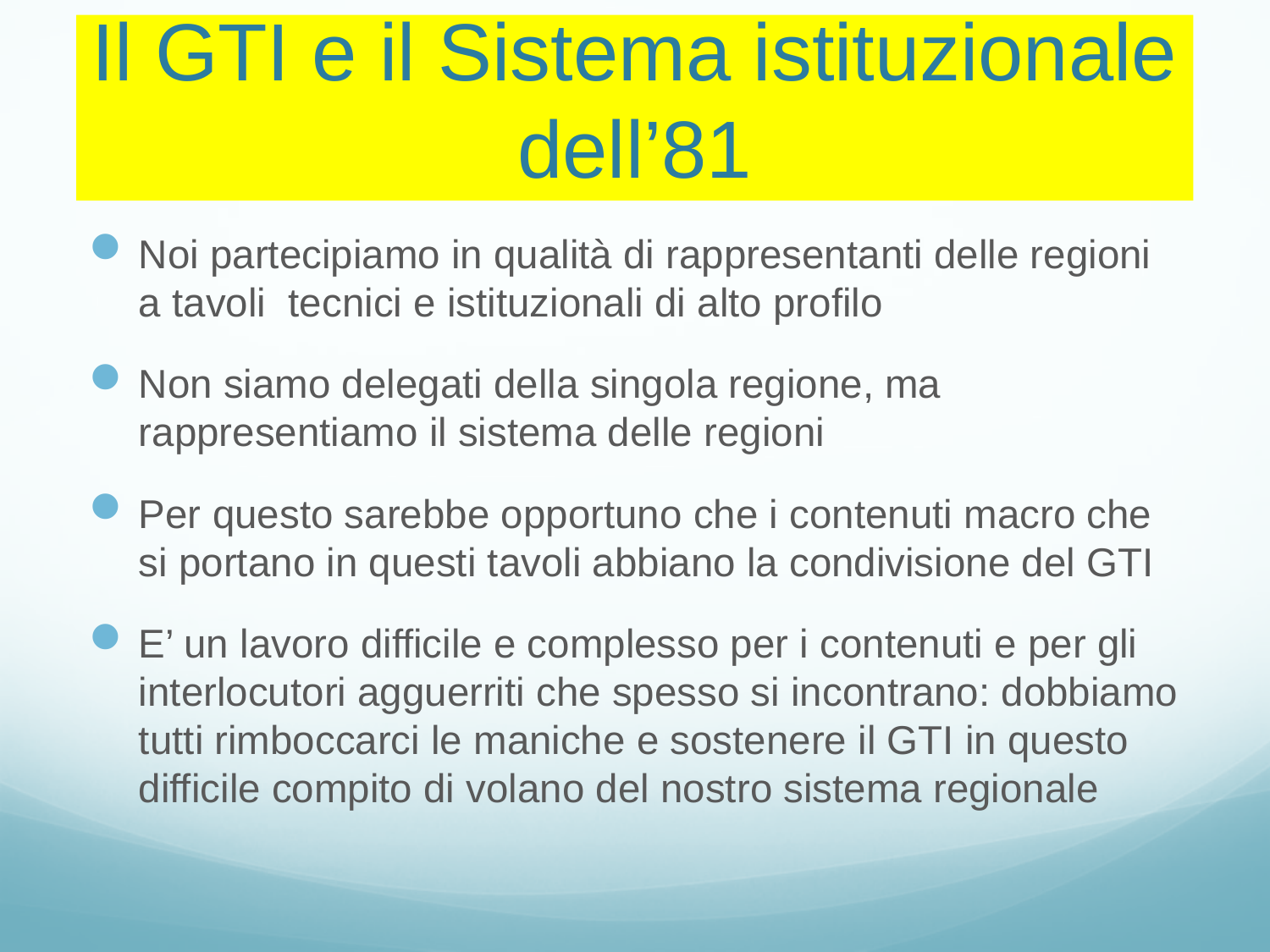

# Il GTI e il Sistema istituzionale dell’81
Noi partecipiamo in qualità di rappresentanti delle regioni a tavoli  tecnici e istituzionali di alto profilo
Non siamo delegati della singola regione, ma rappresentiamo il sistema delle regioni
Per questo sarebbe opportuno che i contenuti macro che si portano in questi tavoli abbiano la condivisione del GTI
E’ un lavoro difficile e complesso per i contenuti e per gli interlocutori agguerriti che spesso si incontrano: dobbiamo tutti rimboccarci le maniche e sostenere il GTI in questo difficile compito di volano del nostro sistema regionale